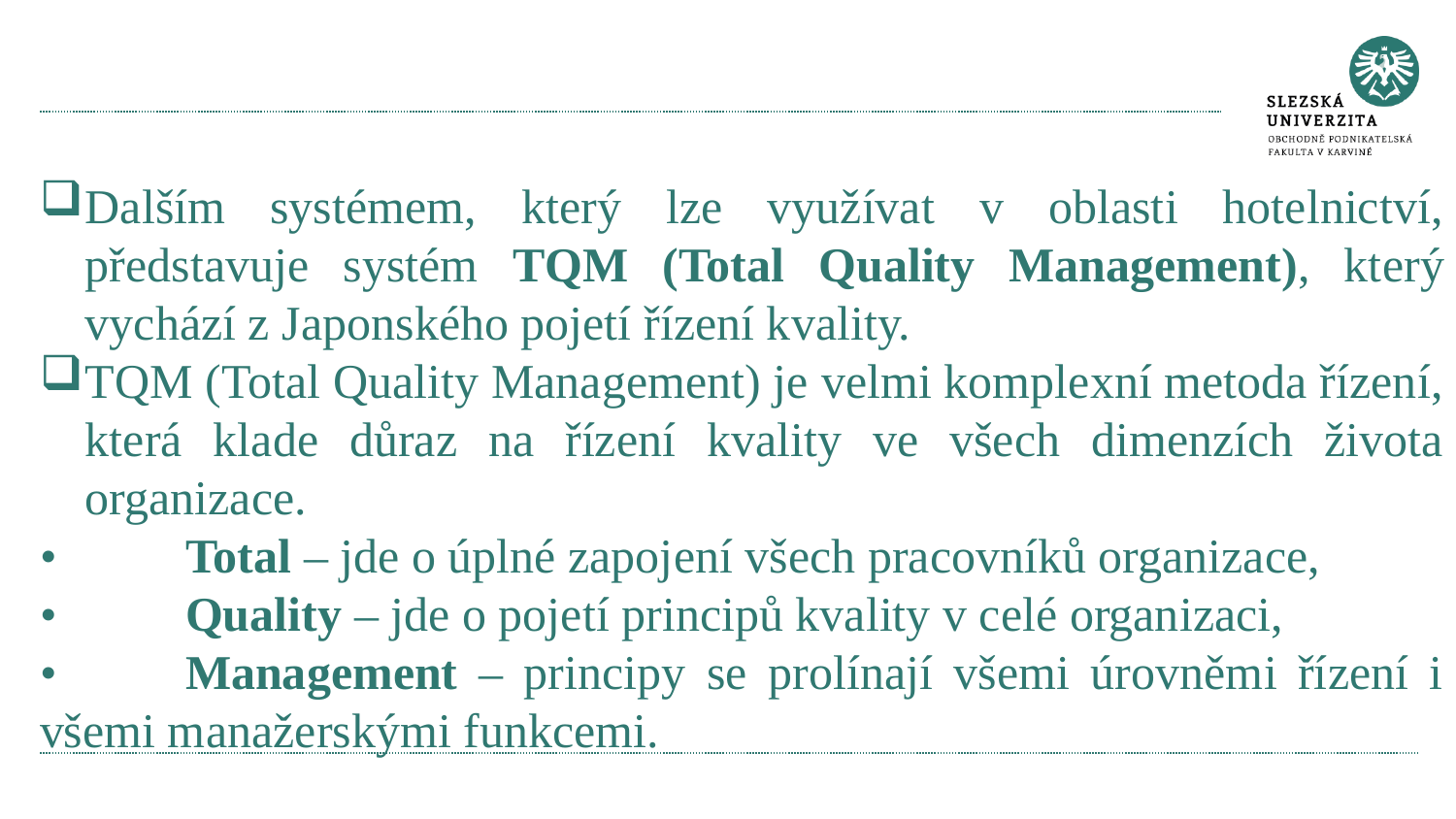

#

Dalším systémem, který lze využívat v oblasti hotelnictví, představuje systém TQM (Total Quality Management), který vychází z Japonského pojetí řízení kvality.
TQM (Total Quality Management) je velmi komplexní metoda řízení, která klade důraz na řízení kvality ve všech dimenzích života organizace.
•	Total – jde o úplné zapojení všech pracovníků organizace,
•	Quality – jde o pojetí principů kvality v celé organizaci,
•	Management – principy se prolínají všemi úrovněmi řízení i všemi manažerskými funkcemi.